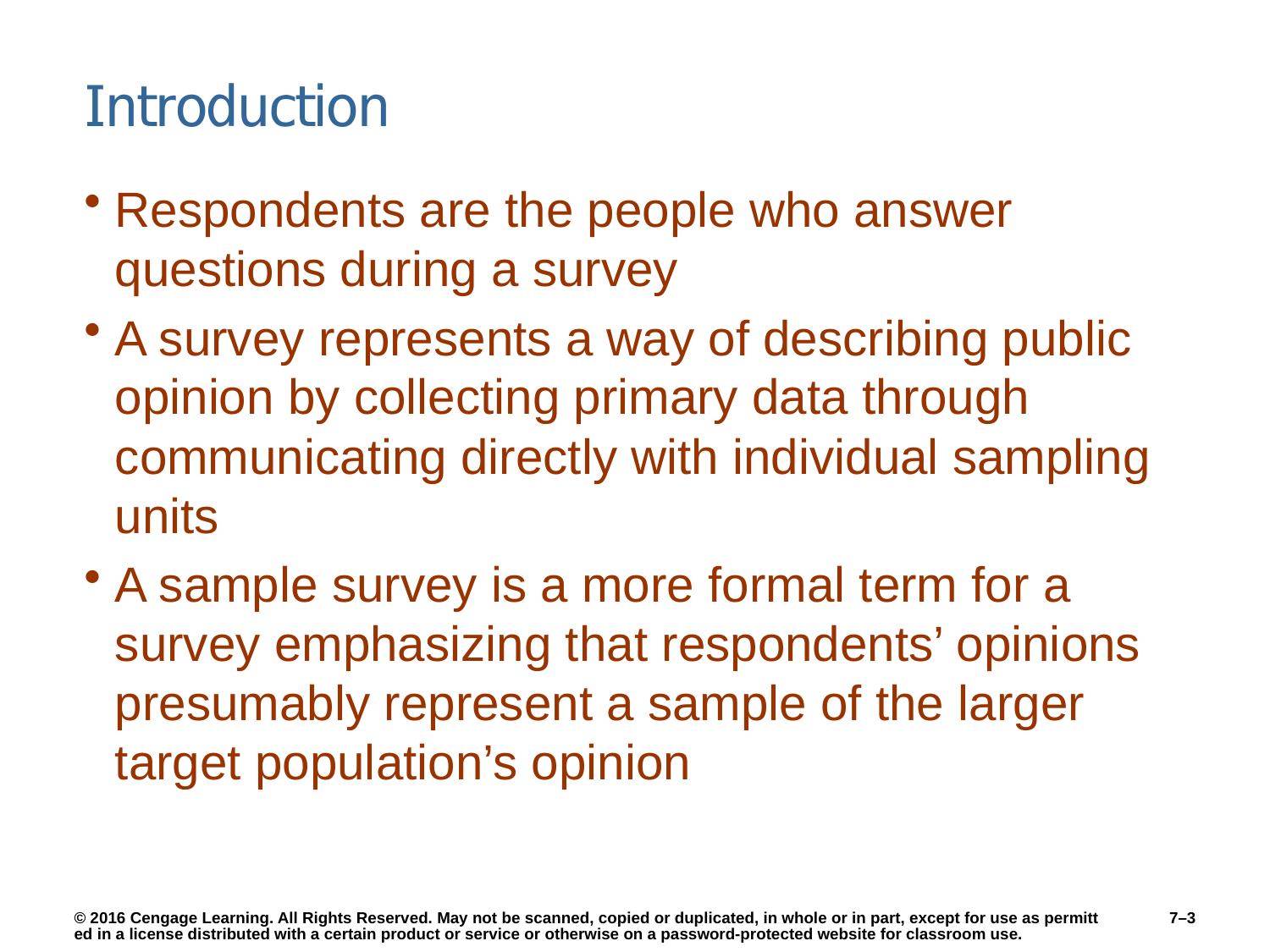

# Introduction
Respondents are the people who answer questions during a survey
A survey represents a way of describing public opinion by collecting primary data through communicating directly with individual sampling units
A sample survey is a more formal term for a survey emphasizing that respondents’ opinions presumably represent a sample of the larger target population’s opinion
7–3
© 2016 Cengage Learning. All Rights Reserved. May not be scanned, copied or duplicated, in whole or in part, except for use as permitted in a license distributed with a certain product or service or otherwise on a password-protected website for classroom use.